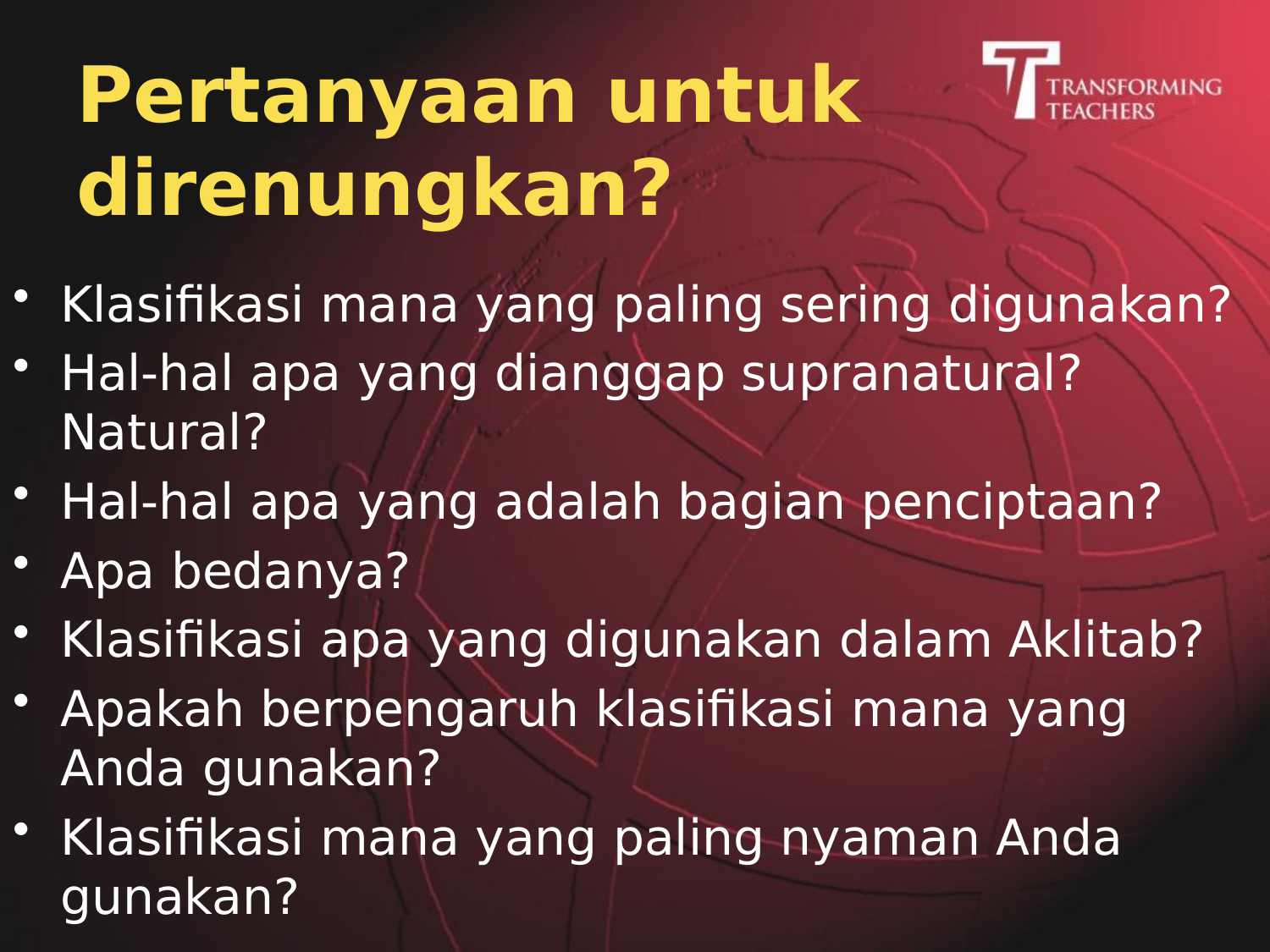

# Pertanyaan untuk direnungkan?
Klasifikasi mana yang paling sering digunakan?
Hal-hal apa yang dianggap supranatural? Natural?
Hal-hal apa yang adalah bagian penciptaan?
Apa bedanya?
Klasifikasi apa yang digunakan dalam Aklitab?
Apakah berpengaruh klasifikasi mana yang Anda gunakan?
Klasifikasi mana yang paling nyaman Anda gunakan?